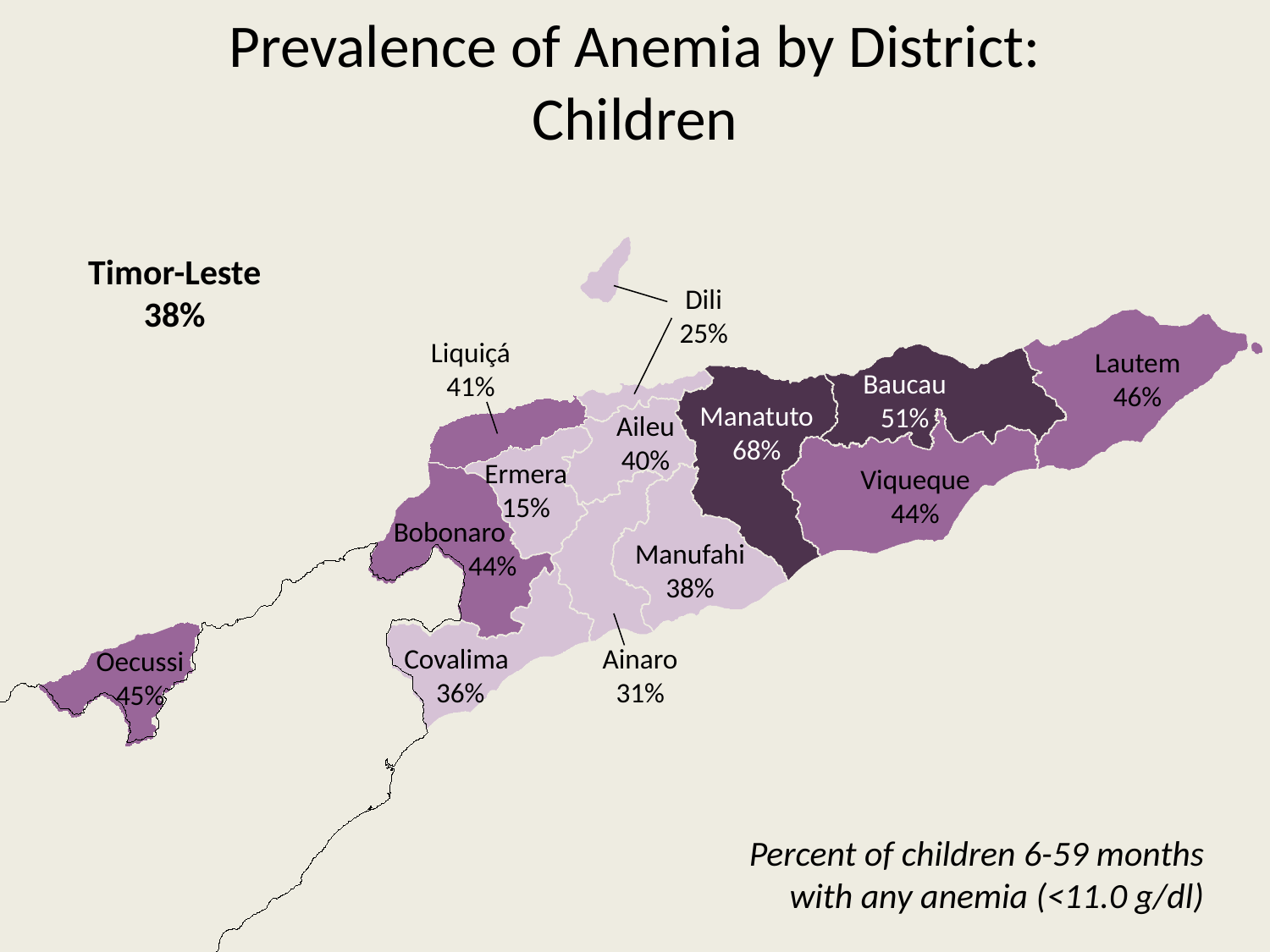

# Prevalence of Anemia by District: Children

Timor-Leste
38%
Dili
25%
Liquiçá
41%
Lautem
46%
Baucau
51%
Manatuto
68%
Aileu
40%
Ermera
15%
Viqueque
44%
Bobonaro
44%
Manufahi
38%

Covalima
36%
Ainaro
31%
Oecussi
45%
Percent of children 6-59 months with any anemia (<11.0 g/dl)